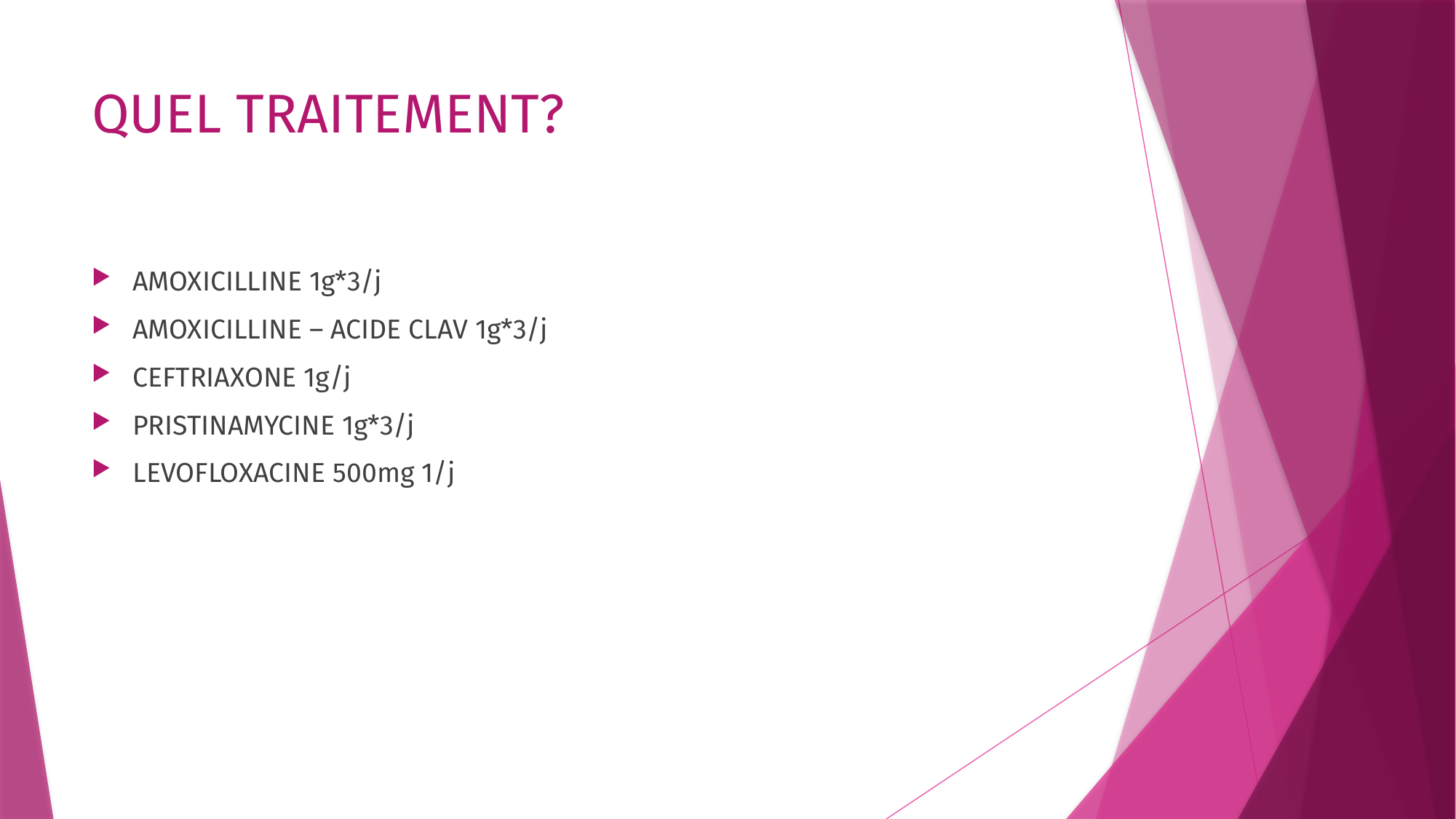

# QUEL TRAITEMENT?
AMOXICILLINE 1g*3/j
AMOXICILLINE – ACIDE CLAV 1g*3/j
CEFTRIAXONE 1g/j
PRISTINAMYCINE 1g*3/j
LEVOFLOXACINE 500mg 1/j